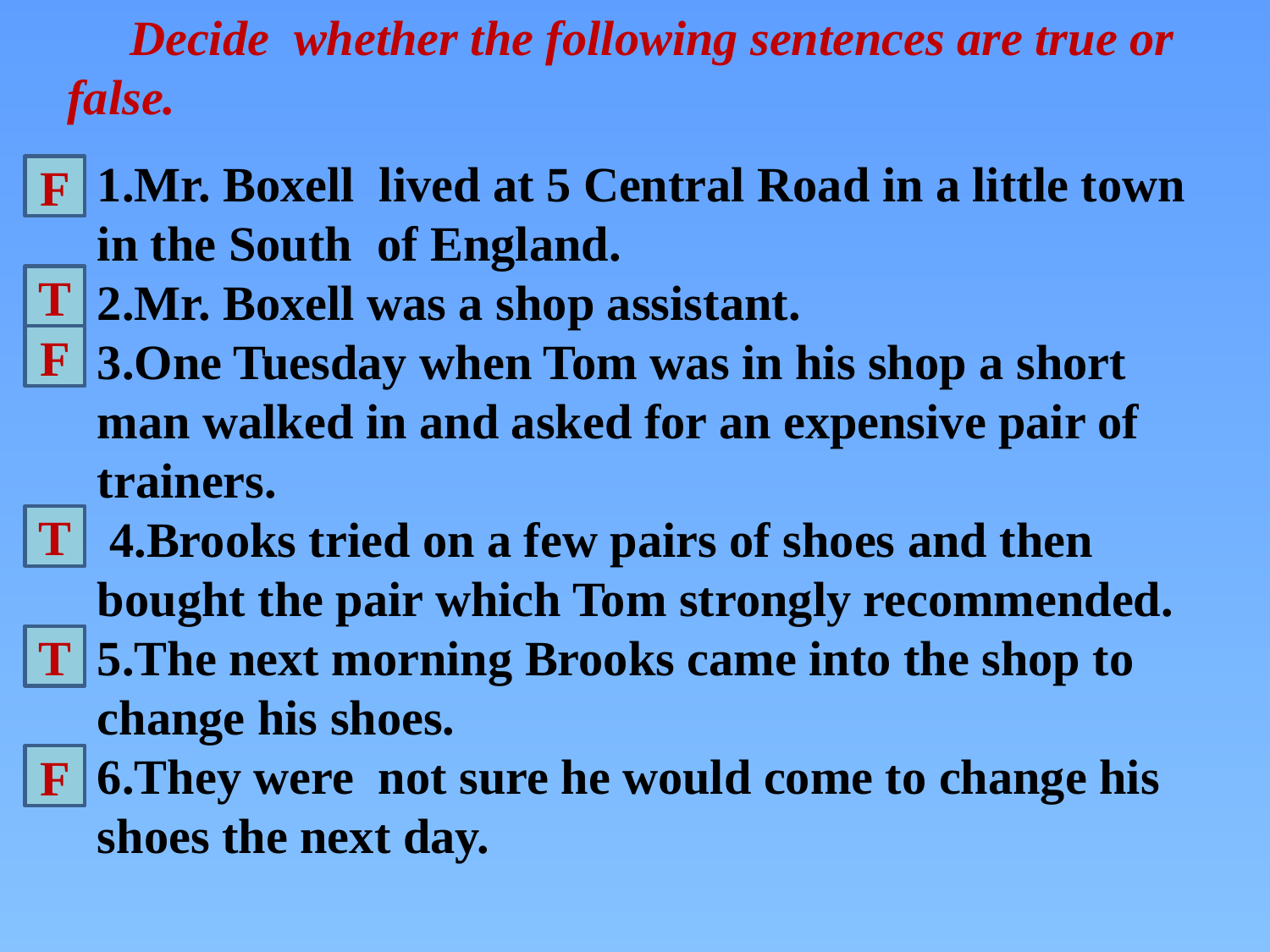

Decide  whether the following sentences are true or false.
1.Mr. Boxell  lived at 5 Central Road in a little town in the South  of England.
2.Mr. Boxell was a shop assistant.
3.One Tuesday when Tom was in his shop a short man walked in and asked for an expensive pair of trainers.
 4.Brooks tried on a few pairs of shoes and then bought the pair which Tom strongly recommended.
5.The next morning Brooks came into the shop to change his shoes.
6.They were  not sure he would come to change his shoes the next day.
F
T
F
T
T
F